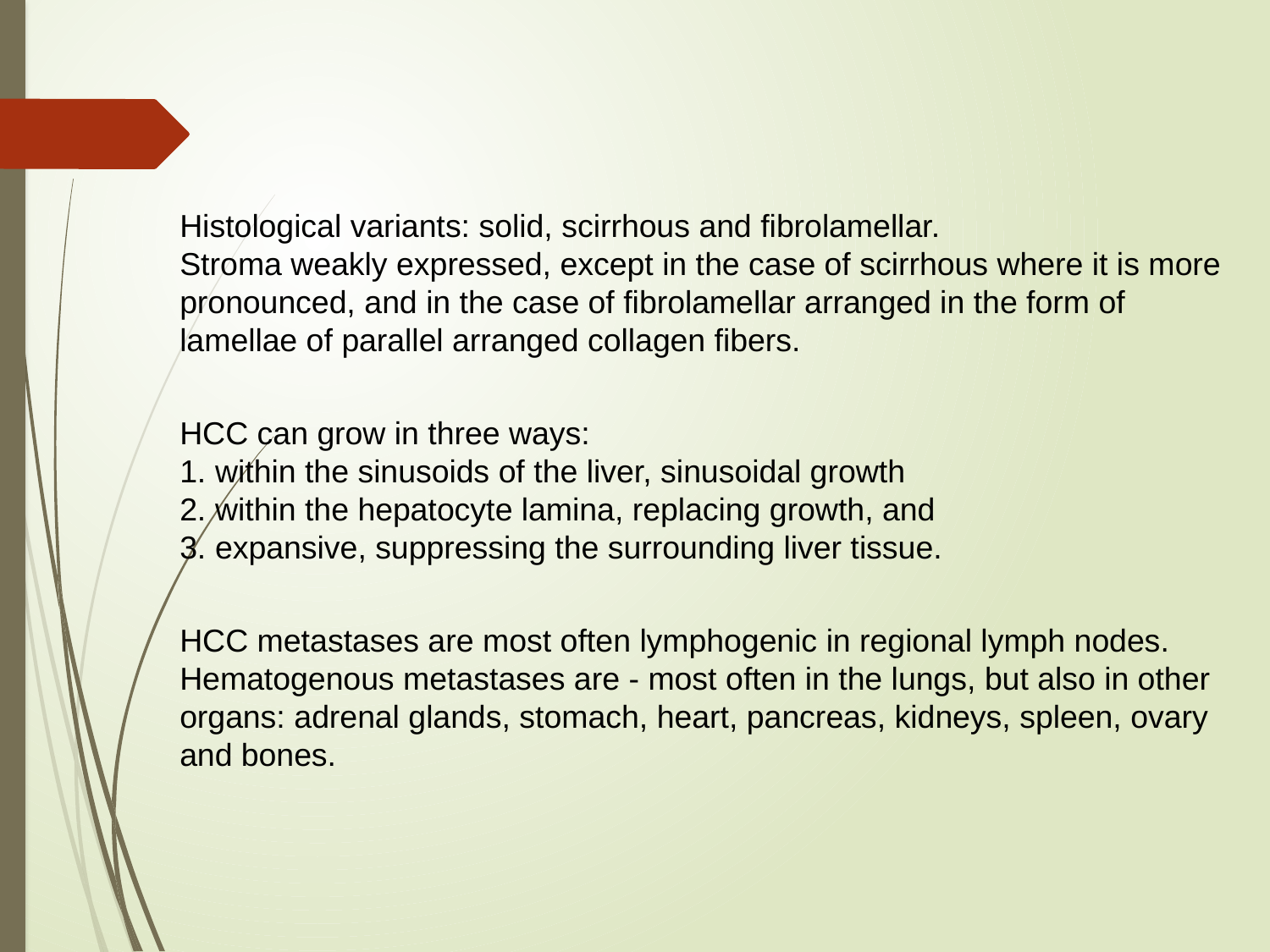

#
Histological variants: solid, scirrhous and fibrolamellar.
Stroma weakly expressed, except in the case of scirrhous where it is more pronounced, and in the case of fibrolamellar arranged in the form of lamellae of parallel arranged collagen fibers.
HCC can grow in three ways:
1. within the sinusoids of the liver, sinusoidal growth
2. within the hepatocyte lamina, replacing growth, and                              3. expansive, suppressing the surrounding liver tissue.
HCC metastases are most often lymphogenic in regional lymph nodes. Hematogenous metastases are - most often in the lungs, but also in other organs: adrenal glands, stomach, heart, pancreas, kidneys, spleen, ovary and bones.